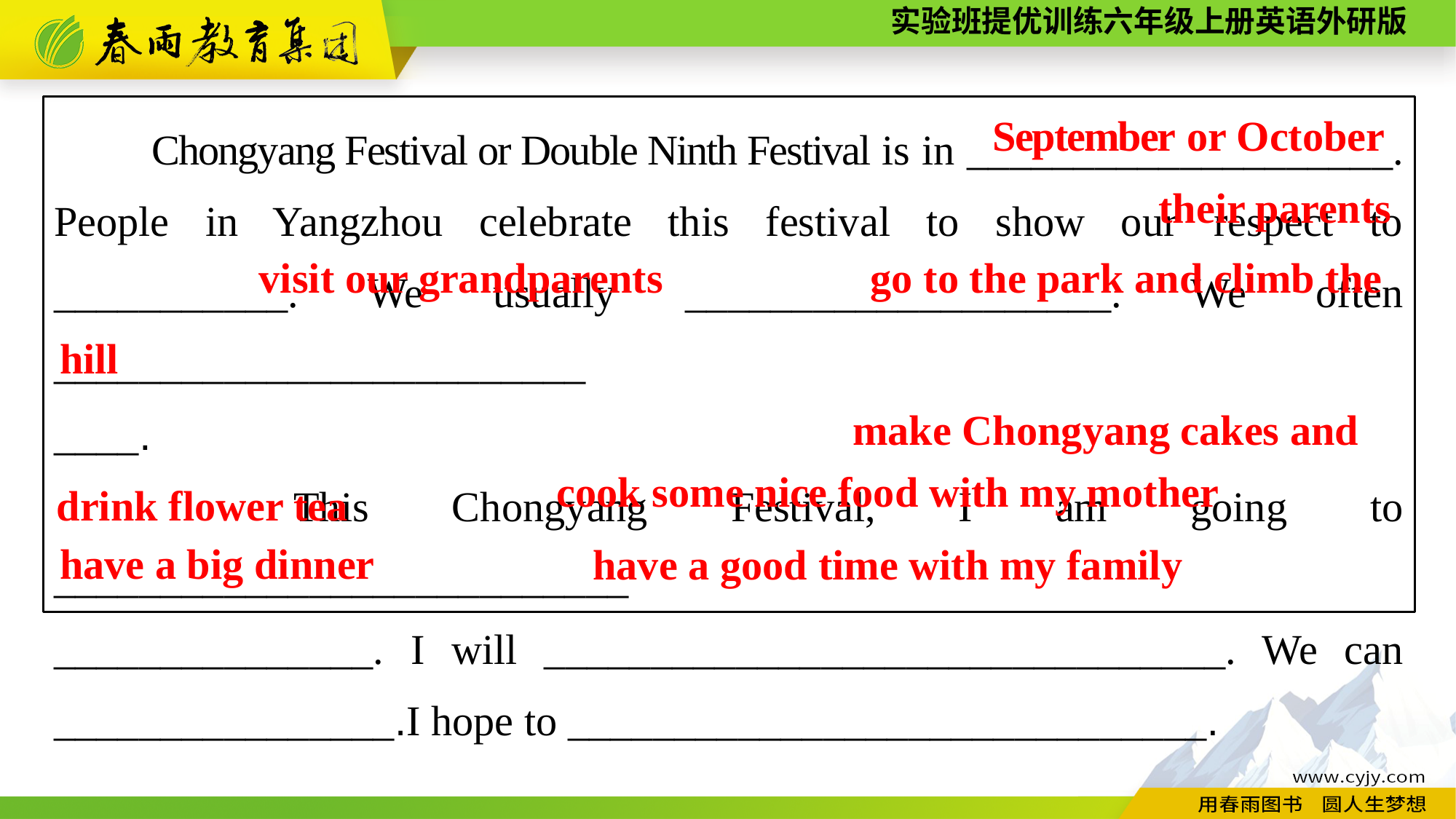

Chongyang Festival or Double Ninth Festival is in ____________________. People in Yangzhou celebrate this festival to show our respect to ___________. We usually ____________________. We often _________________________
____.
　　This Chongyang Festival, I am going to ___________________________
_______________. I will ________________________________. We can ________________.I hope to ______________________________.
September or October
their parents
visit our grandparents
go to the park and climb the
hill
make Chongyang cakes and
drink flower tea
cook some nice food with my mother
have a big dinner
have a good time with my family